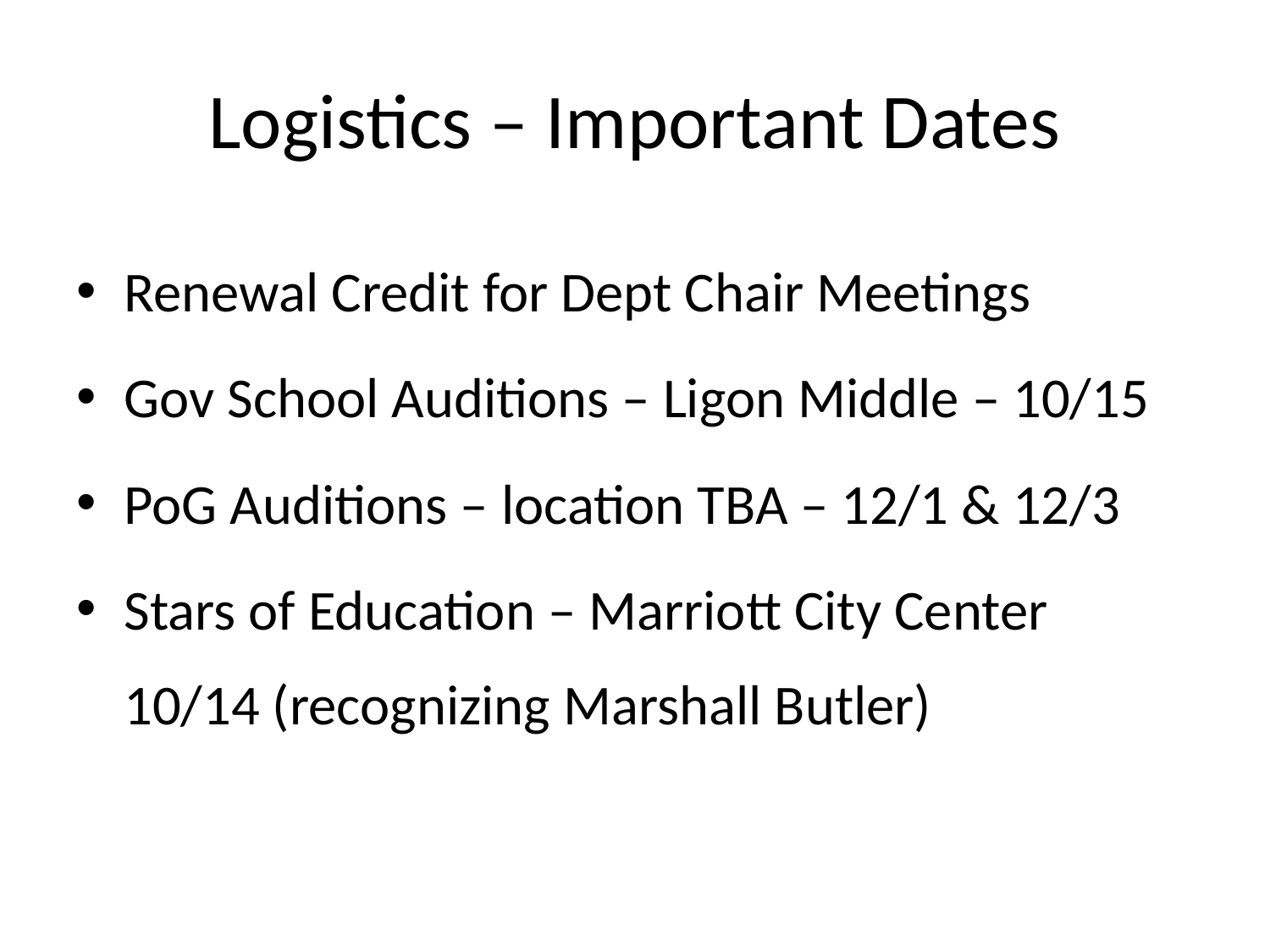

# Logistics – Important Dates
Renewal Credit for Dept Chair Meetings
Gov School Auditions – Ligon Middle – 10/15
PoG Auditions – location TBA – 12/1 & 12/3
Stars of Education – Marriott City Center 10/14 (recognizing Marshall Butler)